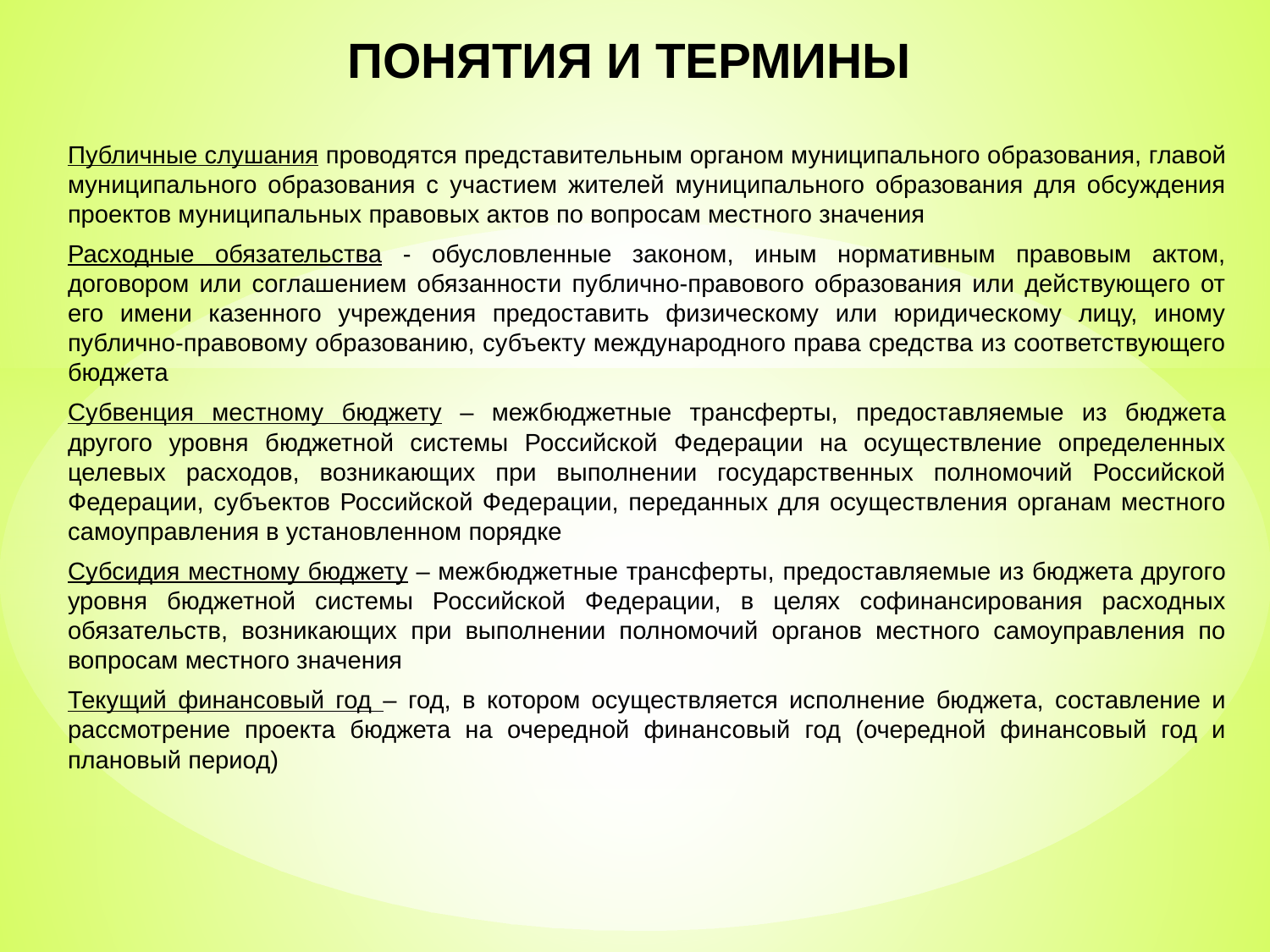

# ПОНЯТИЯ И ТЕРМИНЫ
Публичные слушания проводятся представительным органом муниципального образования, главой муниципального образования с участием жителей муниципального образования для обсуждения проектов муниципальных правовых актов по вопросам местного значения
Расходные обязательства - обусловленные законом, иным нормативным правовым актом, договором или соглашением обязанности публично-правового образования или действующего от его имени казенного учреждения предоставить физическому или юридическому лицу, иному публично-правовому образованию, субъекту международного права средства из соответствующего бюджета
Субвенция местному бюджету – межбюджетные трансферты, предоставляемые из бюджета другого уровня бюджетной системы Российской Федерации на осуществление определенных целевых расходов, возникающих при выполнении государственных полномочий Российской Федерации, субъектов Российской Федерации, переданных для осуществления органам местного самоуправления в установленном порядке
Субсидия местному бюджету – межбюджетные трансферты, предоставляемые из бюджета другого уровня бюджетной системы Российской Федерации, в целях софинансирования расходных обязательств, возникающих при выполнении полномочий органов местного самоуправления по вопросам местного значения
Текущий финансовый год – год, в котором осуществляется исполнение бюджета, составление и рассмотрение проекта бюджета на очередной финансовый год (очередной финансовый год и плановый период)